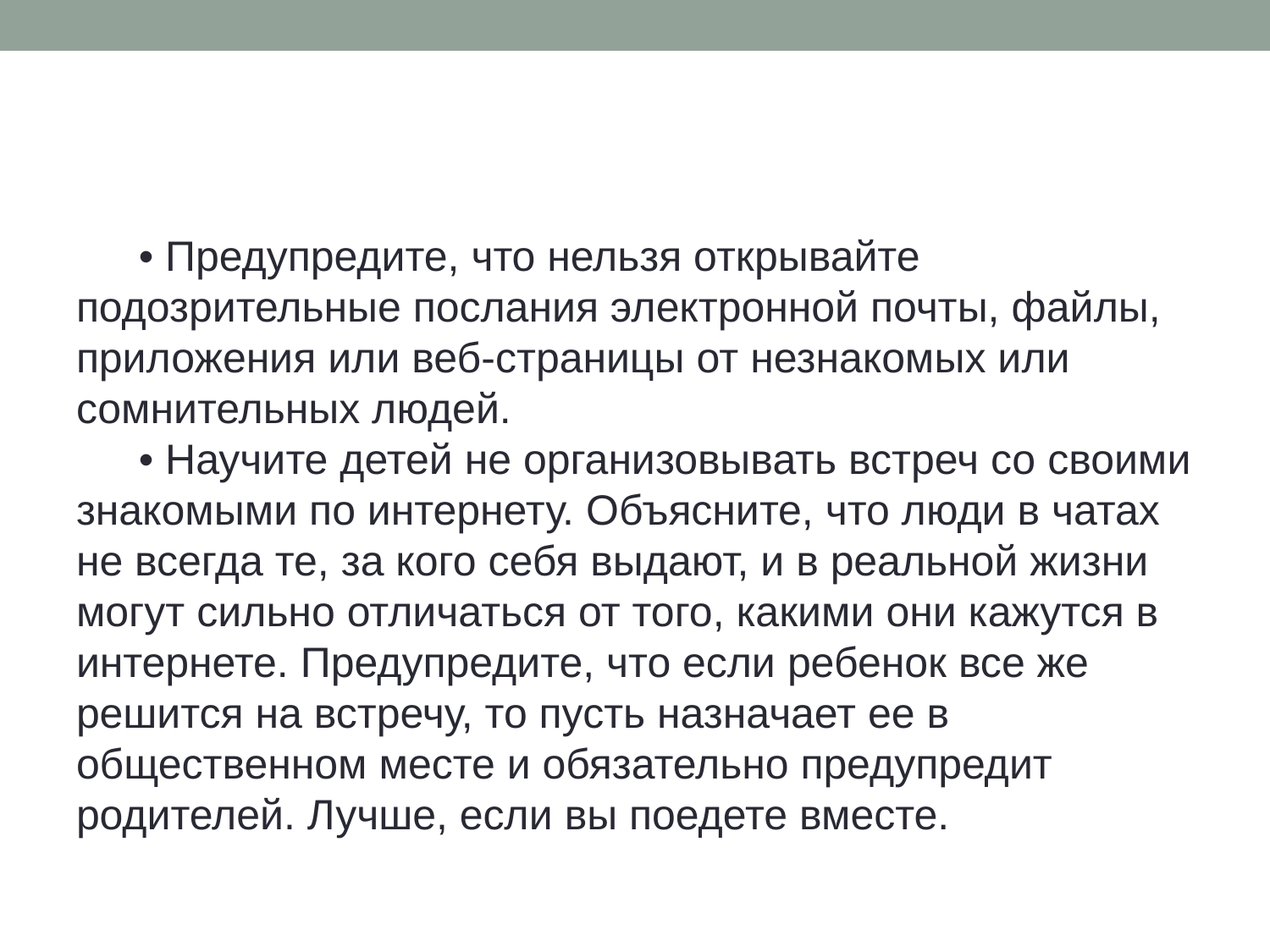

#
• Предупредите, что нельзя открывайте подозрительные послания электронной почты, файлы, приложения или веб-страницы от незнакомых или сомнительных людей.
• Научите детей не организовывать встреч со своими знакомыми по интернету. Объясните, что люди в чатах не всегда те, за кого себя выдают, и в реальной жизни могут сильно отличаться от того, какими они кажутся в интернете. Предупредите, что если ребенок все же решится на встречу, то пусть назначает ее в общественном месте и обязательно предупредит родителей. Лучше, если вы поедете вместе.